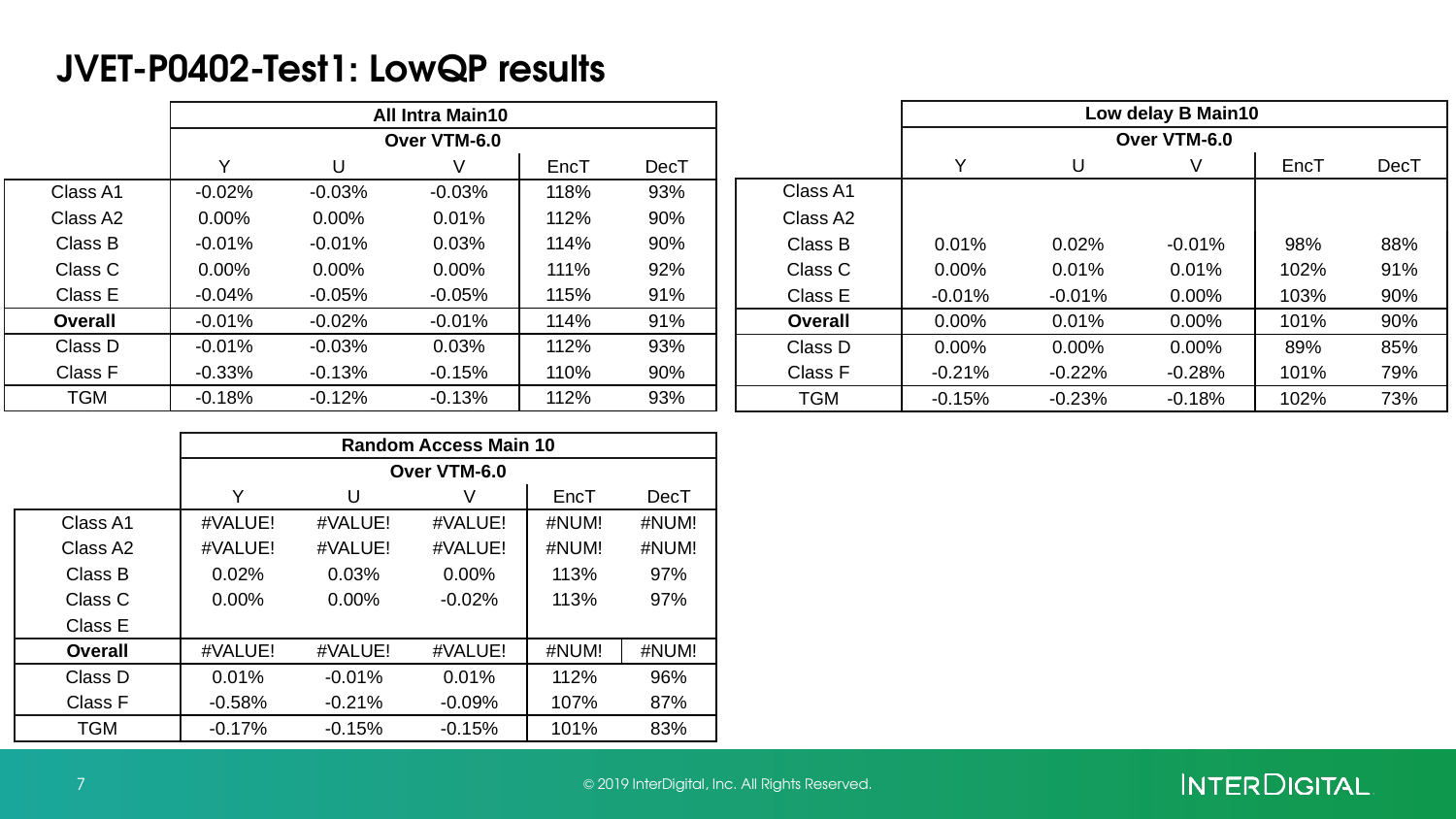

# JVET-P0402-Test1: LowQP results
|  | Low delay B Main10 |  |  |  |  |
| --- | --- | --- | --- | --- | --- |
|  | Over VTM-6.0 |  |  |  |  |
|  | Y | U | V | EncT | DecT |
| Class A1 |  |  |  |  |  |
| Class A2 |  |  |  |  |  |
| Class B | 0.01% | 0.02% | -0.01% | 98% | 88% |
| Class C | 0.00% | 0.01% | 0.01% | 102% | 91% |
| Class E | -0.01% | -0.01% | 0.00% | 103% | 90% |
| Overall | 0.00% | 0.01% | 0.00% | 101% | 90% |
| Class D | 0.00% | 0.00% | 0.00% | 89% | 85% |
| Class F | -0.21% | -0.22% | -0.28% | 101% | 79% |
| TGM | -0.15% | -0.23% | -0.18% | 102% | 73% |
|  | All Intra Main10 |  |  |  |  |
| --- | --- | --- | --- | --- | --- |
|  | Over VTM-6.0 |  |  |  |  |
|  | Y | U | V | EncT | DecT |
| Class A1 | -0.02% | -0.03% | -0.03% | 118% | 93% |
| Class A2 | 0.00% | 0.00% | 0.01% | 112% | 90% |
| Class B | -0.01% | -0.01% | 0.03% | 114% | 90% |
| Class C | 0.00% | 0.00% | 0.00% | 111% | 92% |
| Class E | -0.04% | -0.05% | -0.05% | 115% | 91% |
| Overall | -0.01% | -0.02% | -0.01% | 114% | 91% |
| Class D | -0.01% | -0.03% | 0.03% | 112% | 93% |
| Class F | -0.33% | -0.13% | -0.15% | 110% | 90% |
| TGM | -0.18% | -0.12% | -0.13% | 112% | 93% |
|  | Random Access Main 10 |  |  |  |  |
| --- | --- | --- | --- | --- | --- |
|  | Over VTM-6.0 |  |  |  |  |
|  | Y | U | V | EncT | DecT |
| Class A1 | #VALUE! | #VALUE! | #VALUE! | #NUM! | #NUM! |
| Class A2 | #VALUE! | #VALUE! | #VALUE! | #NUM! | #NUM! |
| Class B | 0.02% | 0.03% | 0.00% | 113% | 97% |
| Class C | 0.00% | 0.00% | -0.02% | 113% | 97% |
| Class E |  |  |  |  |  |
| Overall | #VALUE! | #VALUE! | #VALUE! | #NUM! | #NUM! |
| Class D | 0.01% | -0.01% | 0.01% | 112% | 96% |
| Class F | -0.58% | -0.21% | -0.09% | 107% | 87% |
| TGM | -0.17% | -0.15% | -0.15% | 101% | 83% |
7
© 2019 InterDigital, Inc. All Rights Reserved.